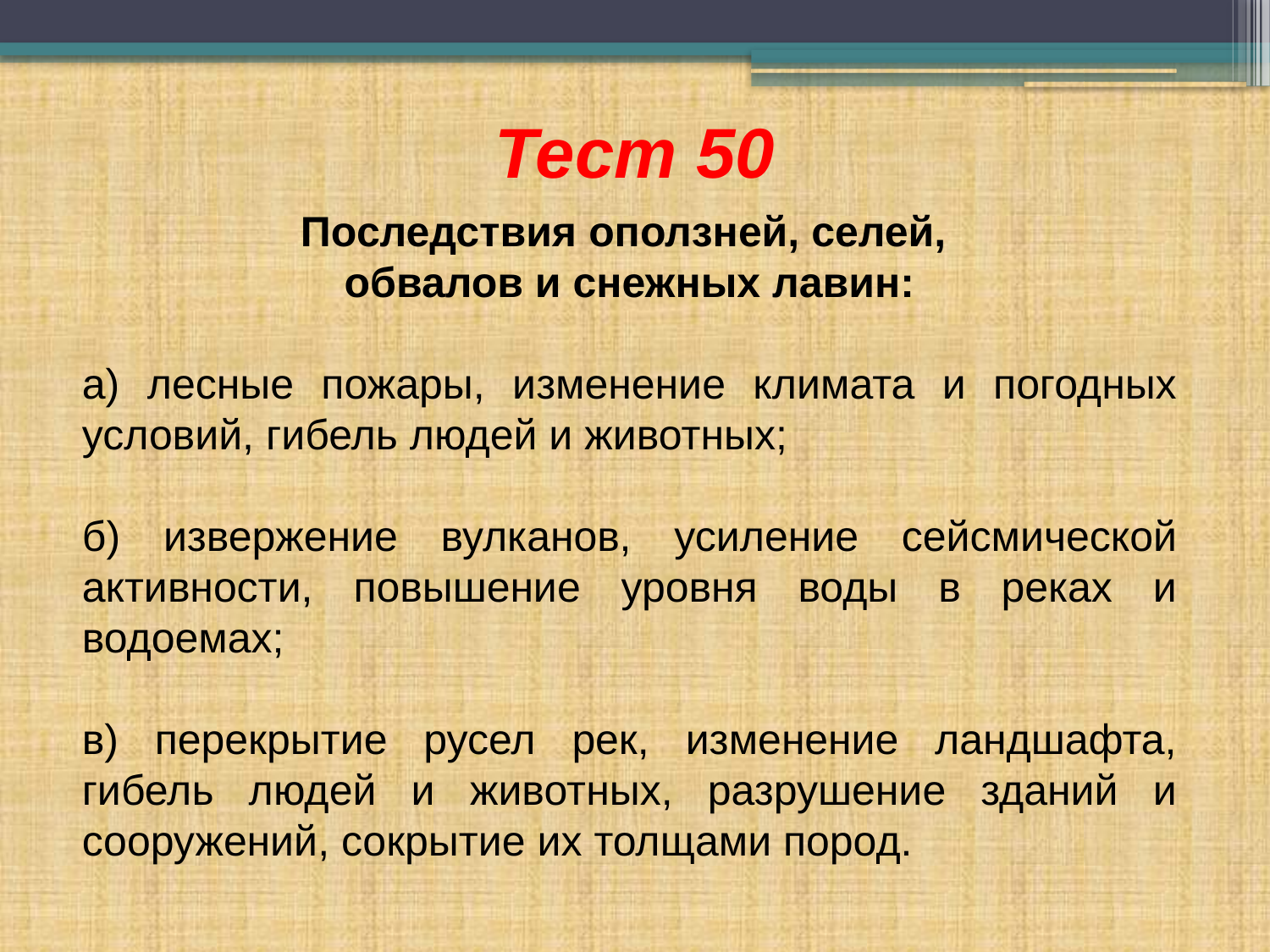

Тест 50
Последствия оползней, селей,
обвалов и снежных лавин:

а) лесные пожары, изменение климата и погодных условий, гибель людей и животных;

б) извержение вулканов, усиление сейсмической активности, повышение уровня воды в реках и водоемах;

в) перекрытие русел рек, изменение ландшафта, гибель людей и животных, разрушение зданий и сооружений, сокрытие их толщами пород.